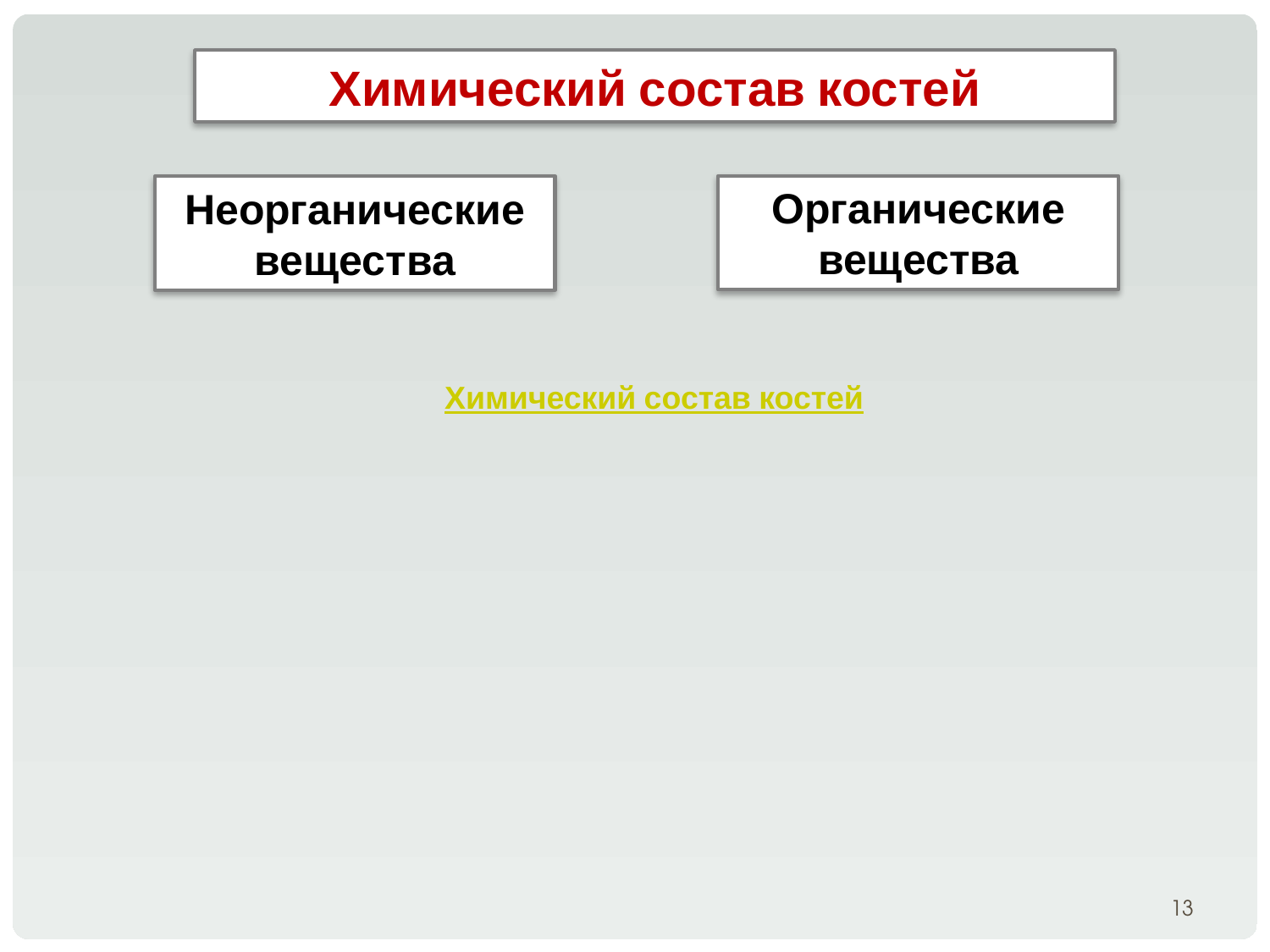

Химический состав костей
Органические вещества
Неорганические вещества
Химический состав костей
13